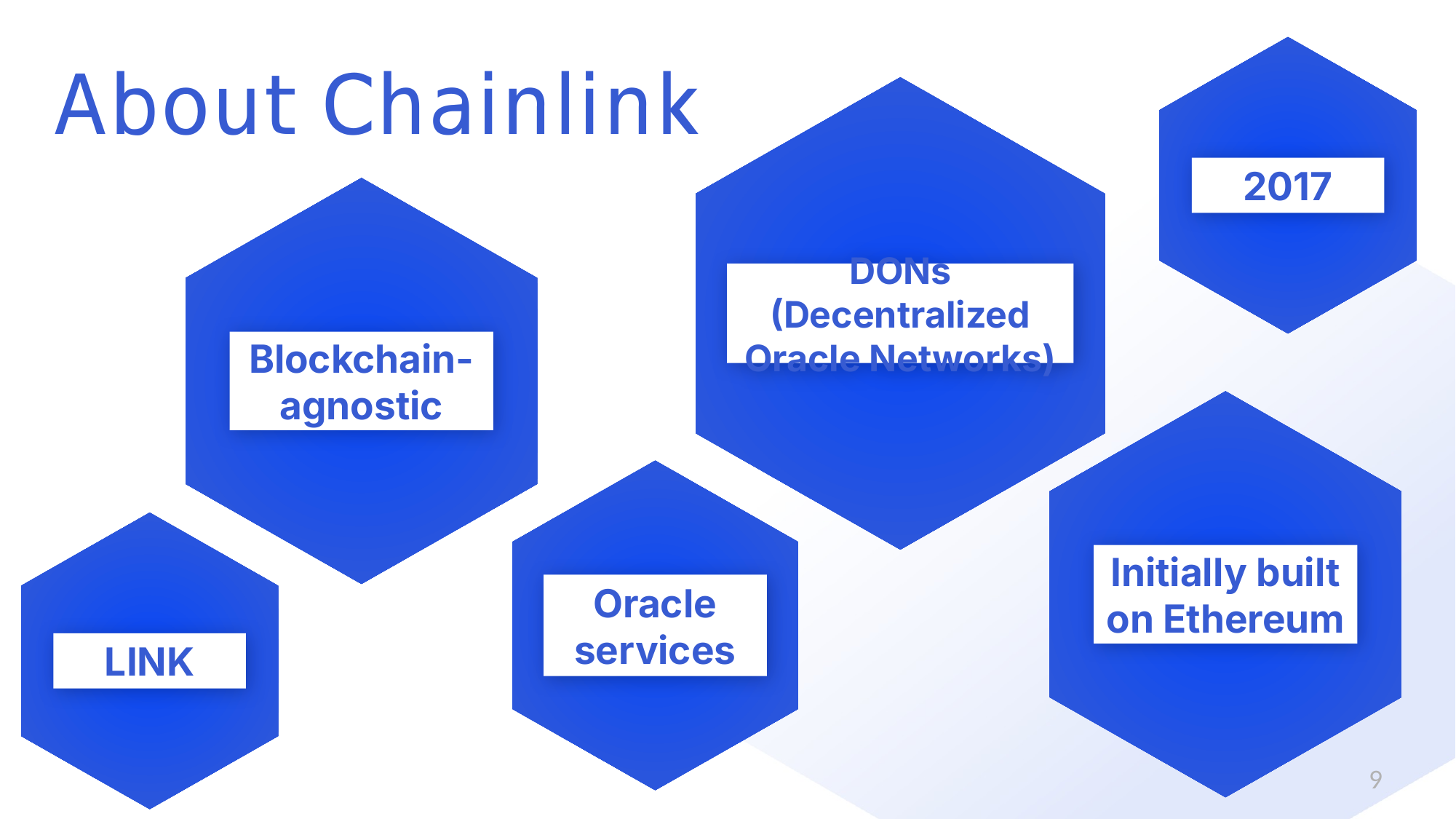

2017
# About Chainlink

DONs (Decentralized Oracle Networks)

Blockchain-agnostic

Initially built on Ethereum

Oracle services

LINK
9